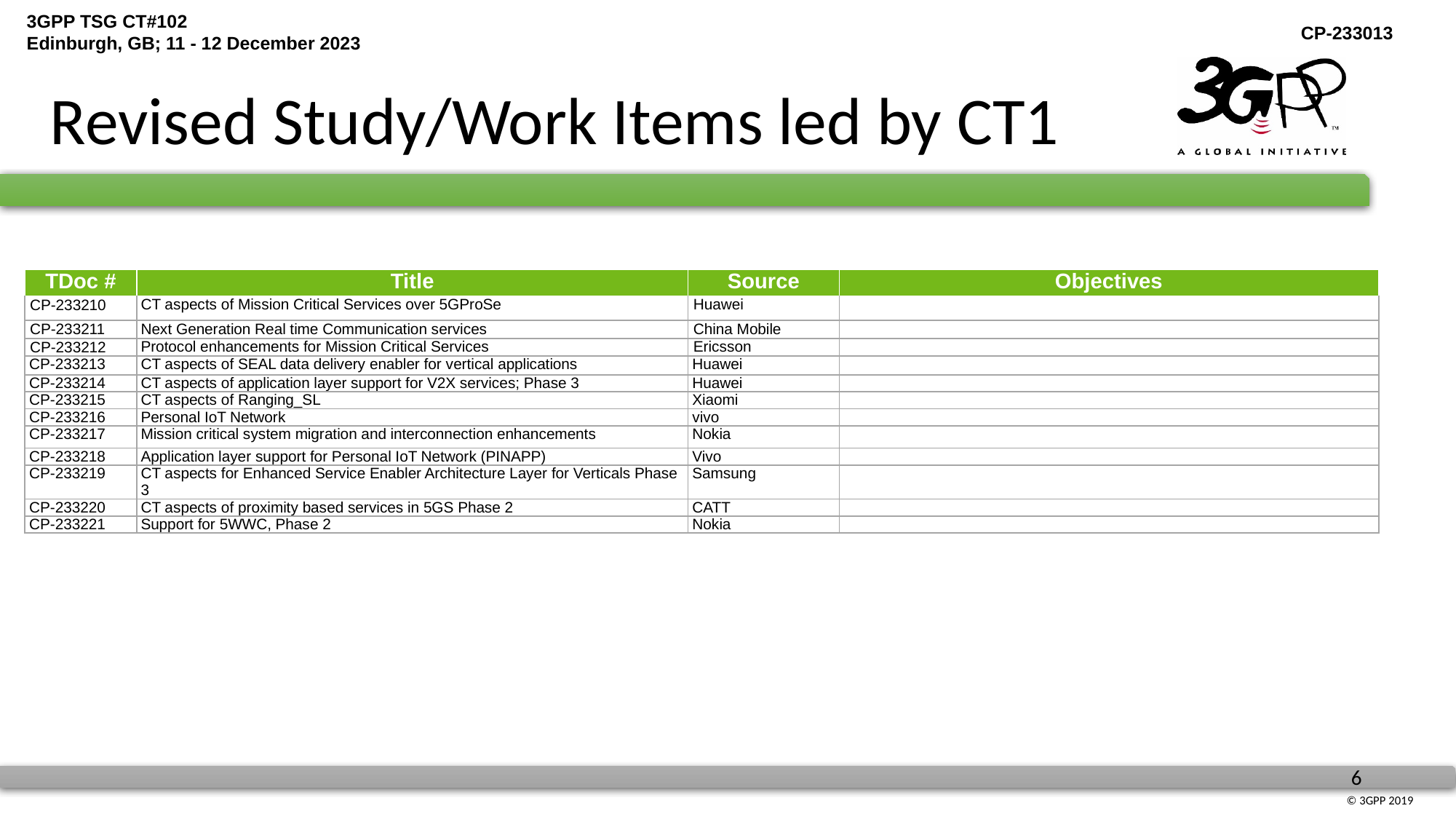

# Revised Study/Work Items led by CT1
| TDoc # | Title | Source | Objectives |
| --- | --- | --- | --- |
| CP-233210 | CT aspects of Mission Critical Services over 5GProSe | Huawei |  |
| CP-233211 | Next Generation Real time Communication services | China Mobile |  |
| CP-233212 | Protocol enhancements for Mission Critical Services | Ericsson |  |
| CP-233213 | CT aspects of SEAL data delivery enabler for vertical applications | Huawei |  |
| CP-233214 | CT aspects of application layer support for V2X services; Phase 3 | Huawei |  |
| CP-233215 | CT aspects of Ranging\_SL | Xiaomi |  |
| CP-233216 | Personal IoT Network | vivo |  |
| CP-233217 | Mission critical system migration and interconnection enhancements | Nokia |  |
| CP-233218 | Application layer support for Personal IoT Network (PINAPP) | Vivo |  |
| CP-233219 | CT aspects for Enhanced Service Enabler Architecture Layer for Verticals Phase 3 | Samsung |  |
| CP-233220 | CT aspects of proximity based services in 5GS Phase 2 | CATT |  |
| CP-233221 | Support for 5WWC, Phase 2 | Nokia |  |